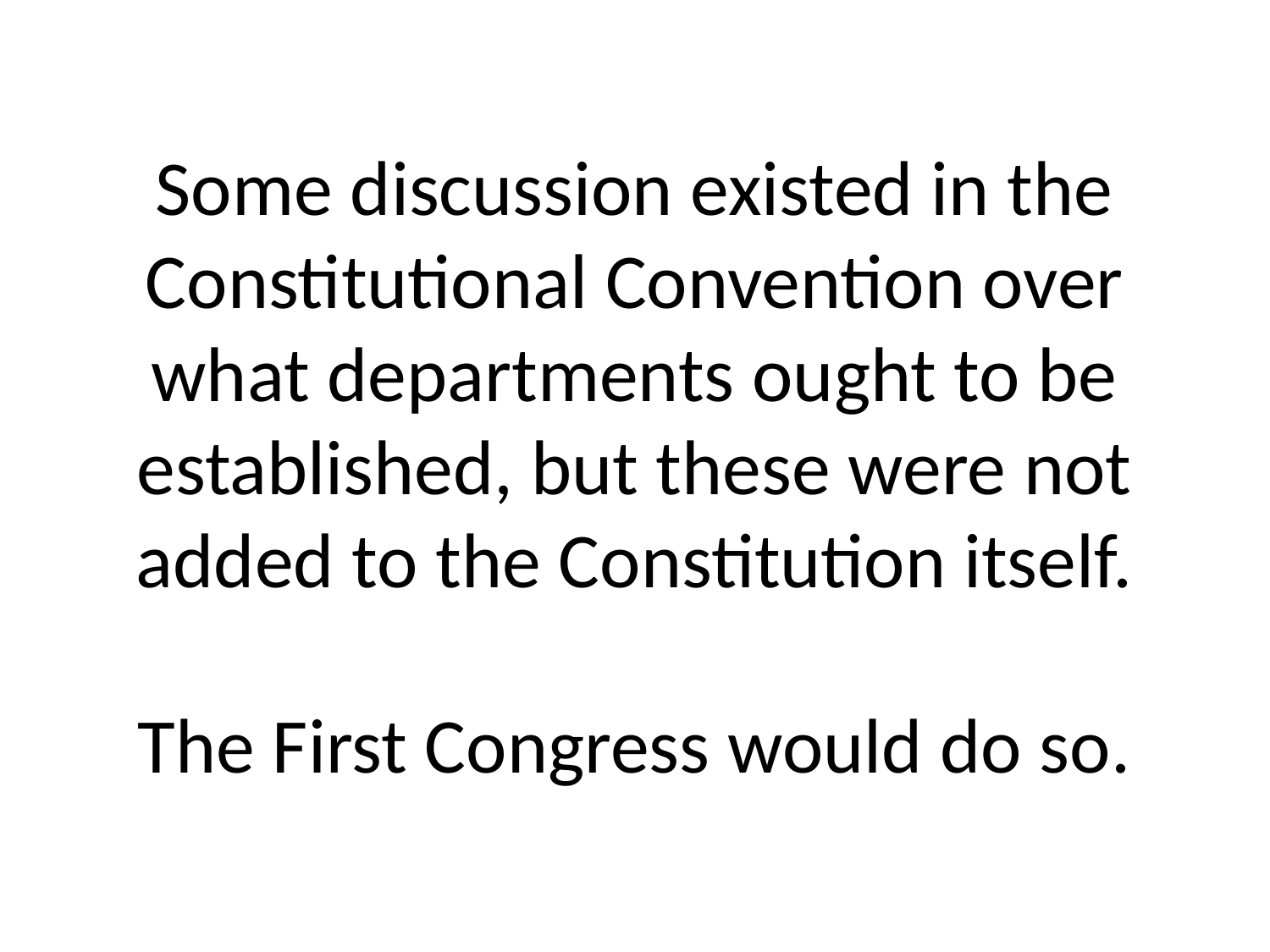

# Some discussion existed in the Constitutional Convention over what departments ought to be established, but these were not added to the Constitution itself. The First Congress would do so.